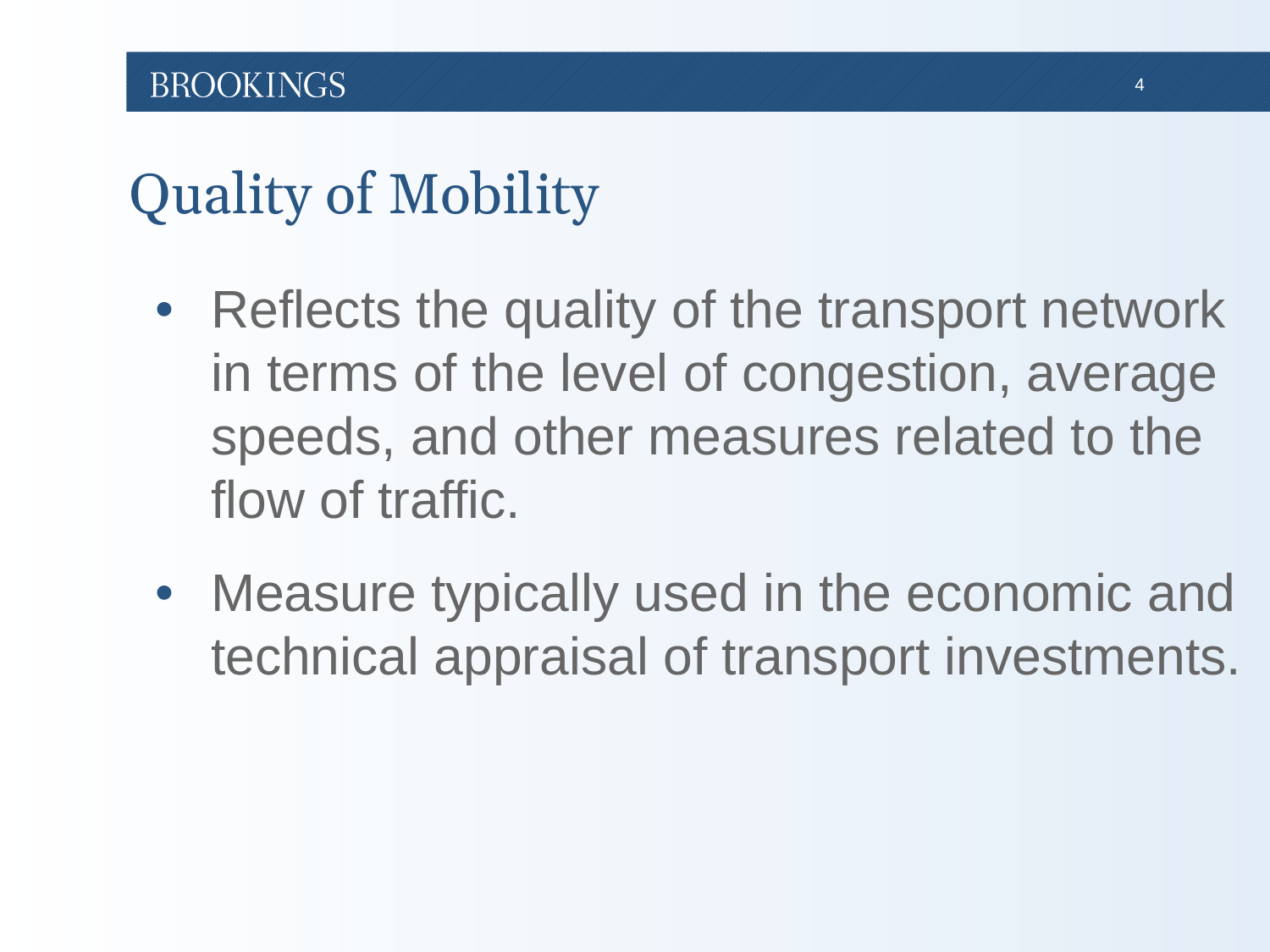

# Quality of Mobility
Reflects the quality of the transport network in terms of the level of congestion, average speeds, and other measures related to the flow of traffic.
Measure typically used in the economic and technical appraisal of transport investments.